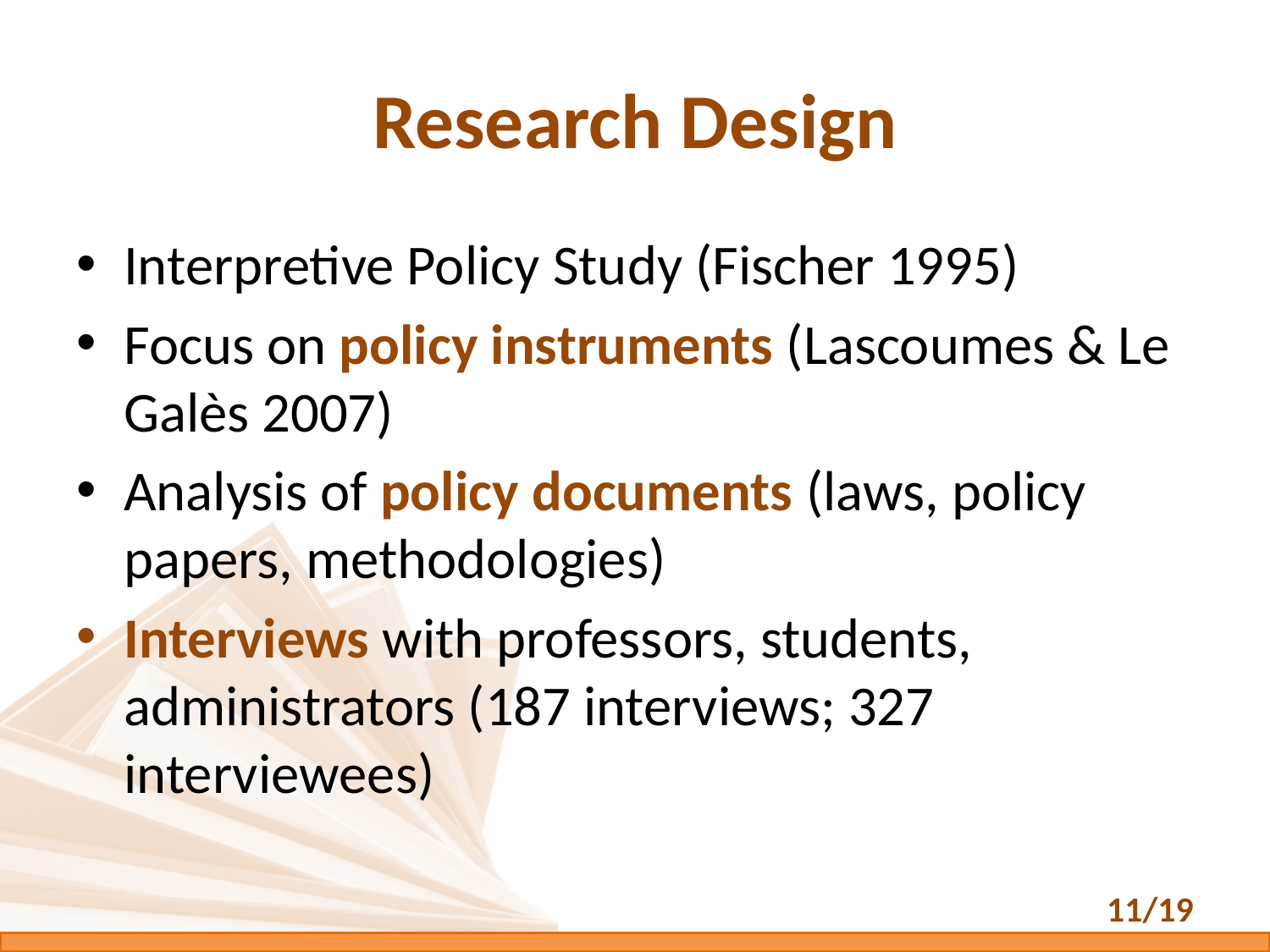

# Research Design
Interpretive Policy Study (Fischer 1995)
Focus on policy instruments (Lascoumes & Le Galès 2007)
Analysis of policy documents (laws, policy papers, methodologies)
Interviews with professors, students, administrators (187 interviews; 327 interviewees)
11